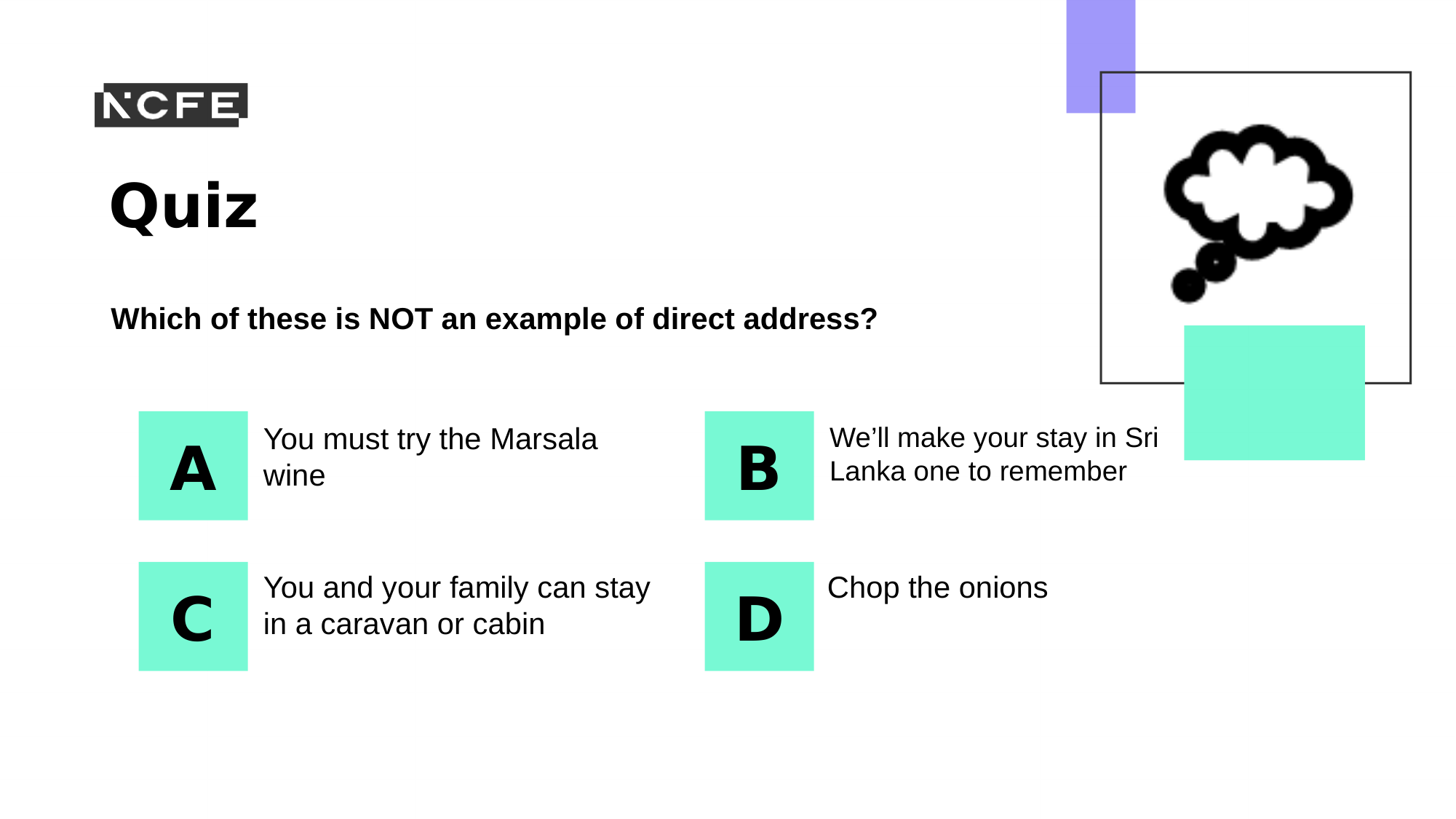

Which of these is NOT an example of direct address?
You must try the Marsala wine

We’ll make your stay in Sri Lanka one to remember

You and your family can stay in a caravan or cabin

Chop the onions